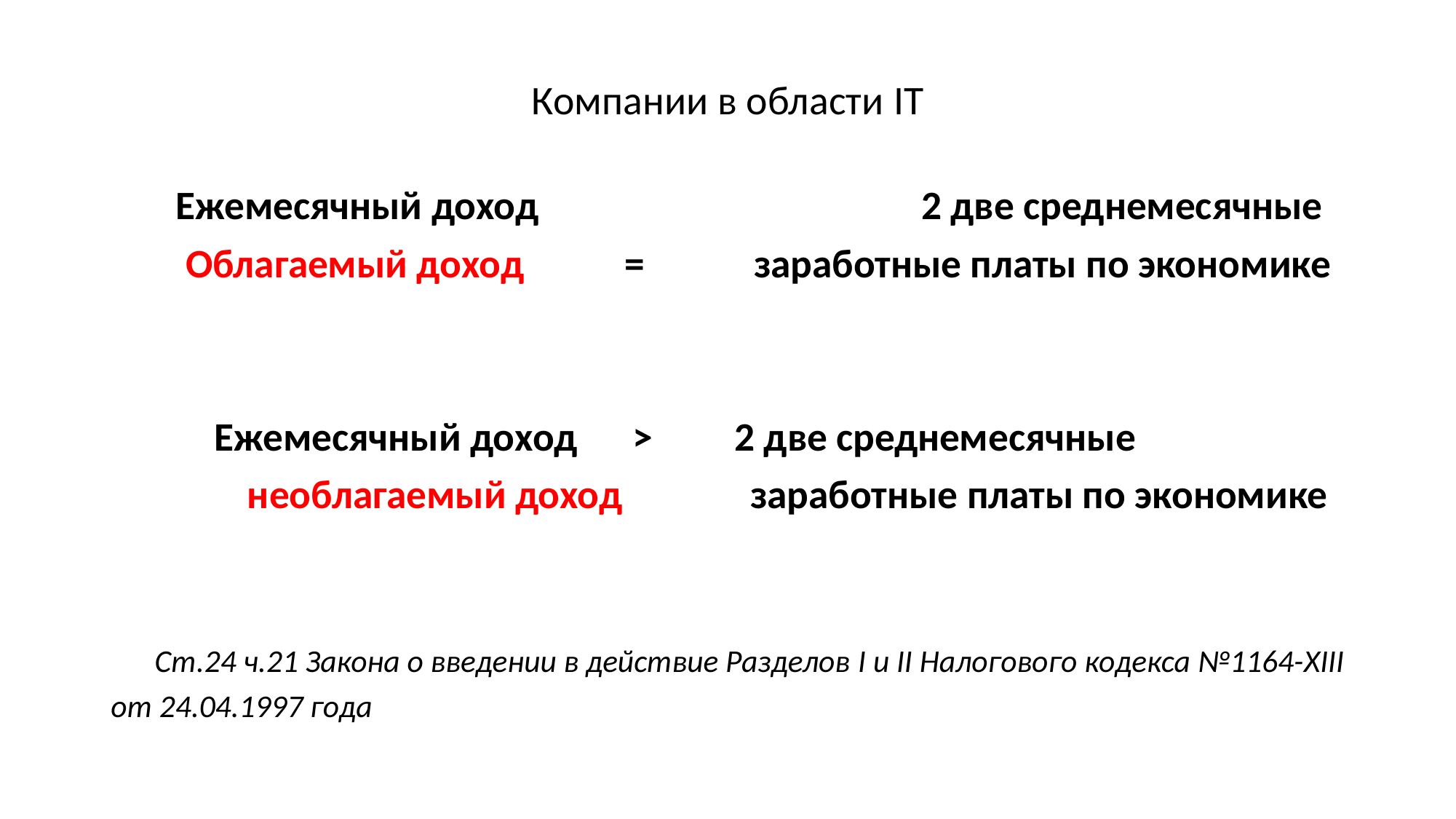

# Компании в области IT
 Ежемесячный доход                                          2 две среднемесячные
  Облагаемый доход           =            заработные платы по экономике

	Ежемесячный доход      >         2 две среднемесячные
               необлагаемый доход              заработные платы по экономике

Ст.24 ч.21 Закона о введении в действие Разделов I и II Налогового кодекса №1164-XIII от 24.04.1997 года